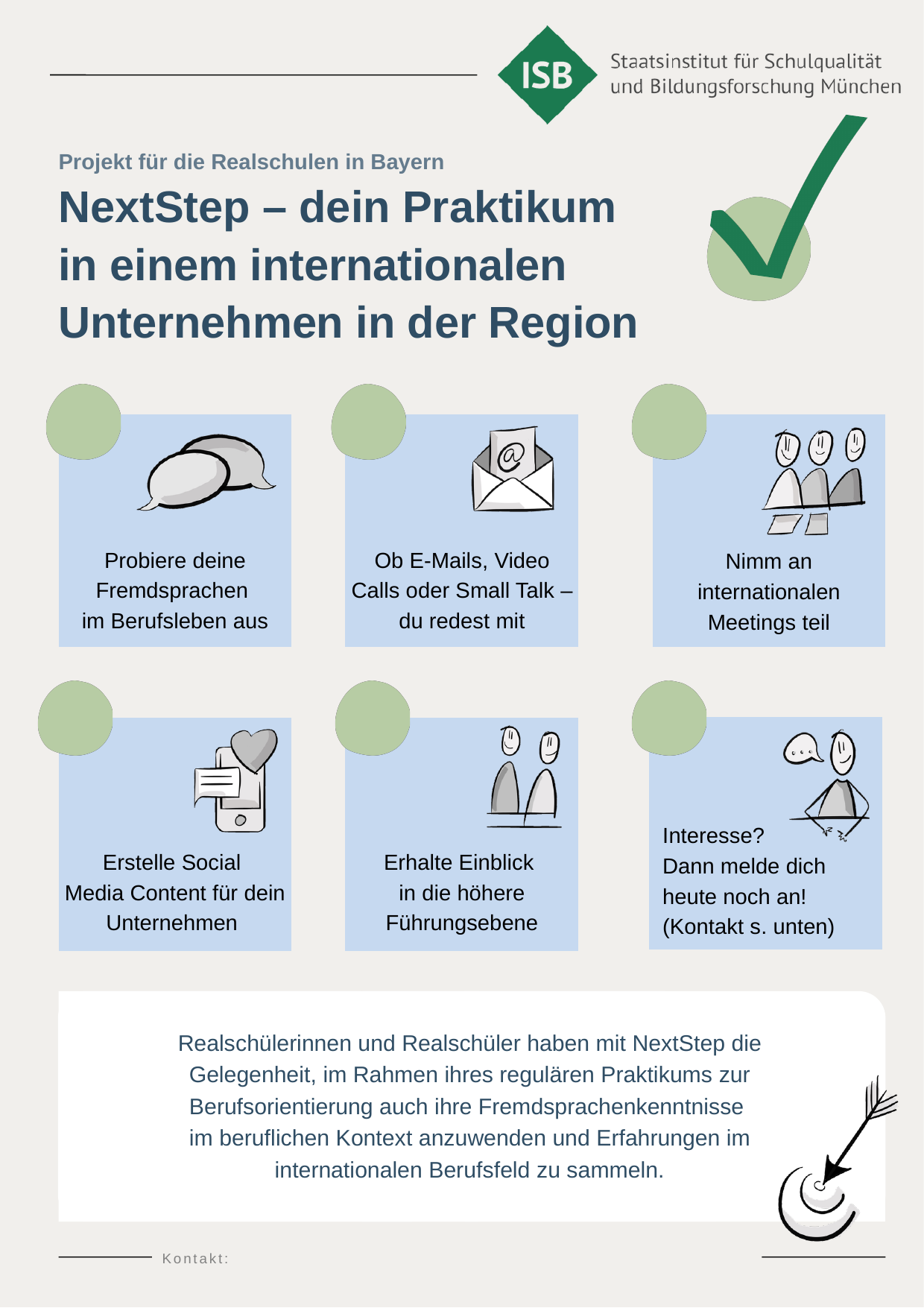

Projekt für die Realschulen in Bayern
NextStep – dein Praktikum
in einem internationalen Unternehmen in der Region

Probiere deine Fremdsprachen
im Berufsleben aus
Ob E-Mails, Video Calls oder Small Talk – du redest mit
Nimm an internationalen Meetings teil

Interesse?
Dann melde dich heute noch an!
(Kontakt s. unten)
Erstelle Social
Media Content für dein Unternehmen
Erhalte Einblick
in die höhere Führungsebene

Realschülerinnen und Realschüler haben mit NextStep die Gelegenheit, im Rahmen ihres regulären Praktikums zur Berufsorientierung auch ihre Fremdsprachenkenntnisse
im beruflichen Kontext anzuwenden und Erfahrungen im internationalen Berufsfeld zu sammeln.

Kontakt: